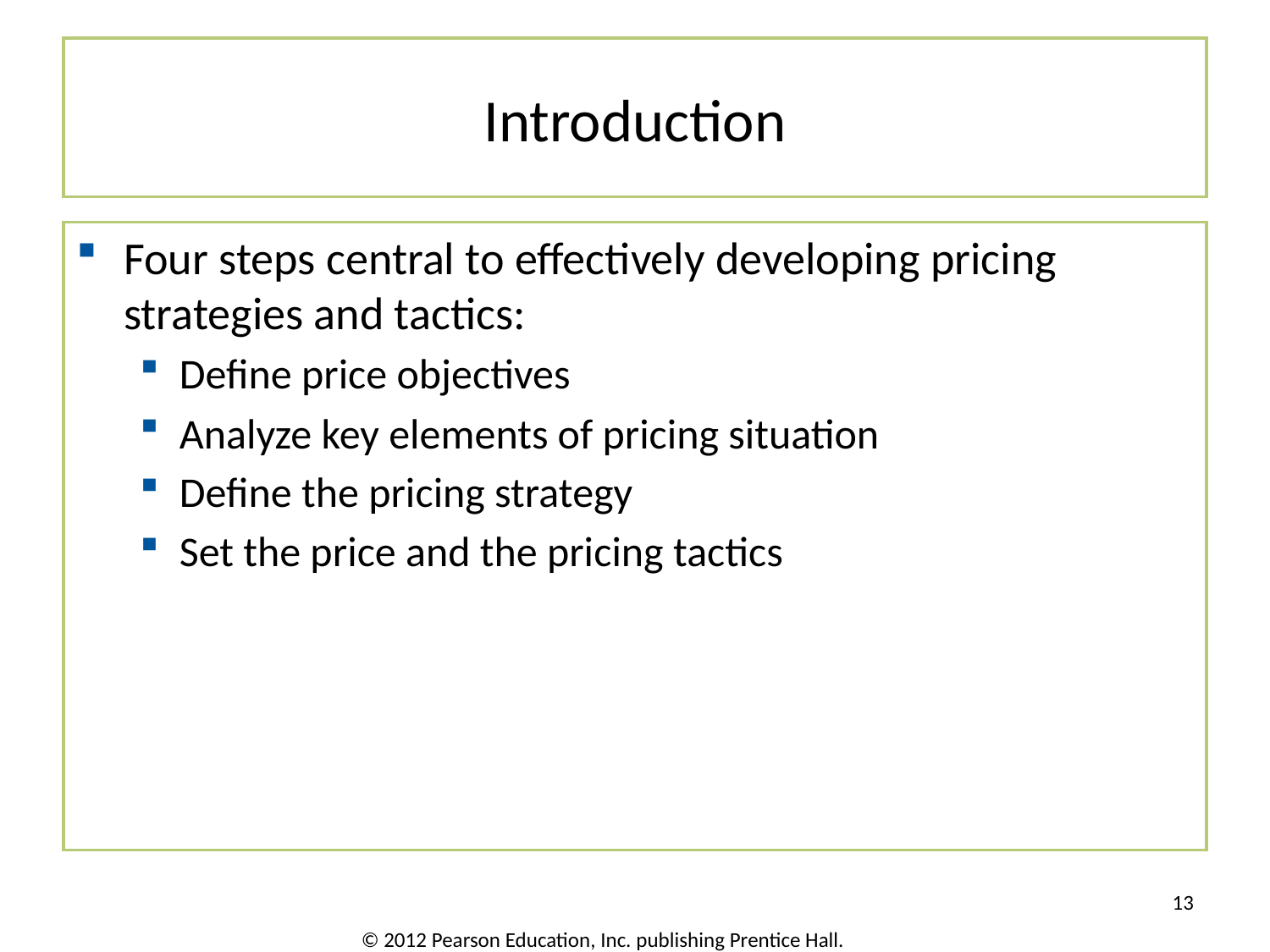

# Introduction
Four steps central to effectively developing pricing strategies and tactics:
Define price objectives
Analyze key elements of pricing situation
Define the pricing strategy
Set the price and the pricing tactics
13